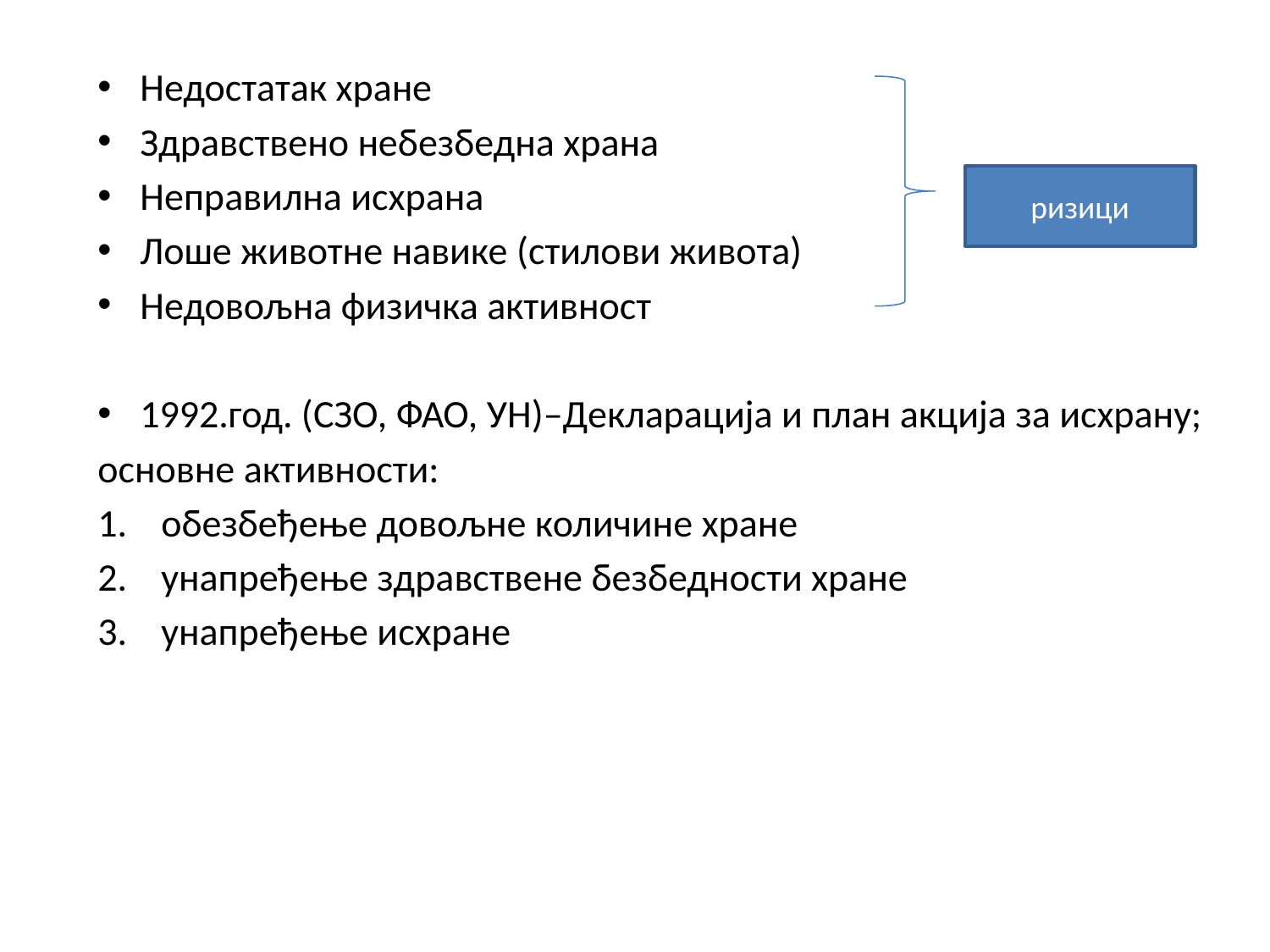

Недостатак хране
Здравствено небезбедна храна
Неправилна исхрана
Лоше животне навике (стилови живота)
Недовољна физичка активност

1992.год. (СЗО, ФАО, УН)–Декларација и план акција за исхрану;
основне активности:
обезбеђење довољне количине хране
унапређење здравствене безбедности хране
унапређење исхране

ризици